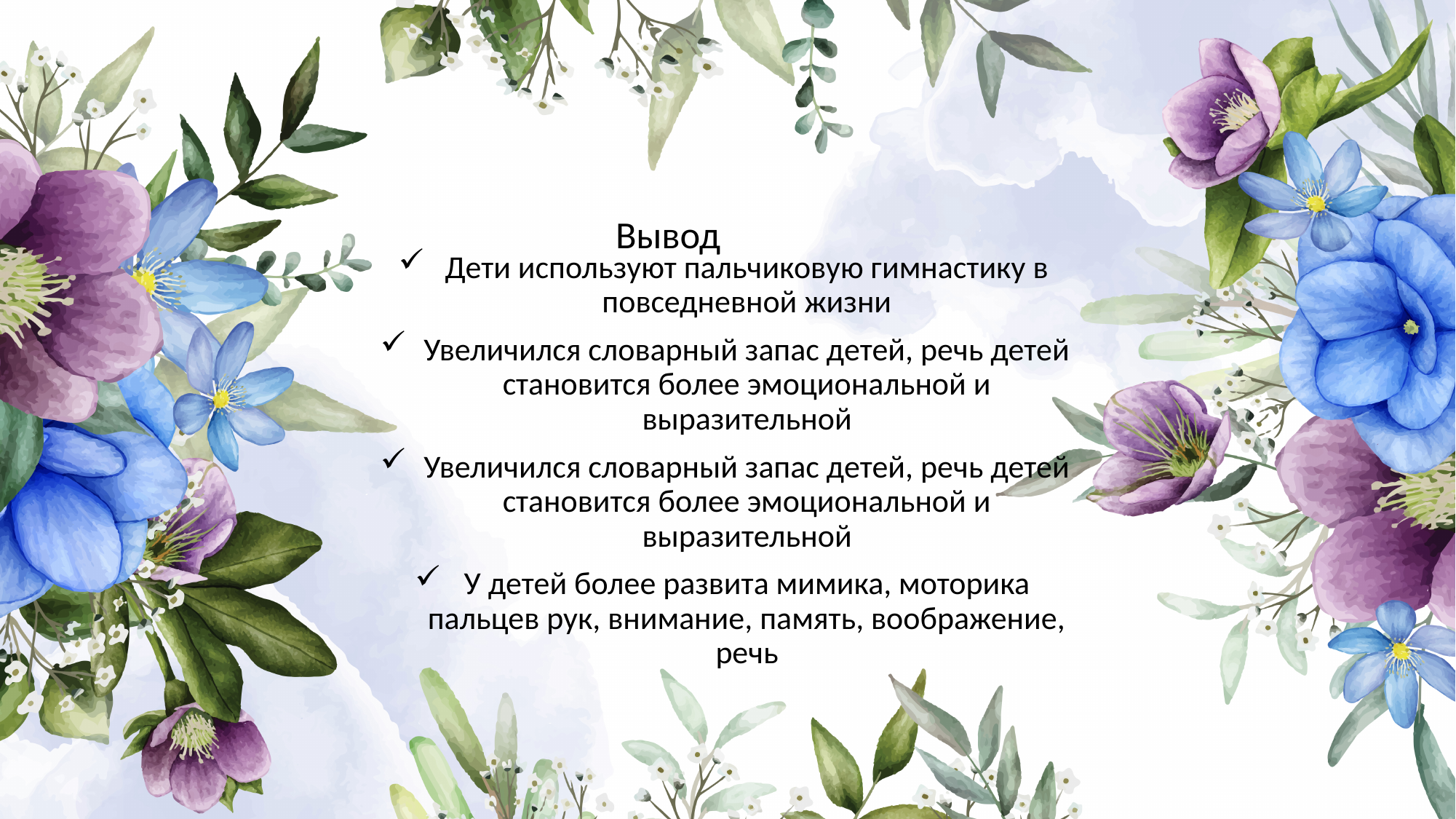

# Вывод
Дети используют пальчиковую гимнастику в повседневной жизни
Увеличился словарный запас детей, речь детей становится более эмоциональной и выразительной
Увеличился словарный запас детей, речь детей становится более эмоциональной и выразительной
У детей более развита мимика, моторика пальцев рук, внимание, память, воображение, речь